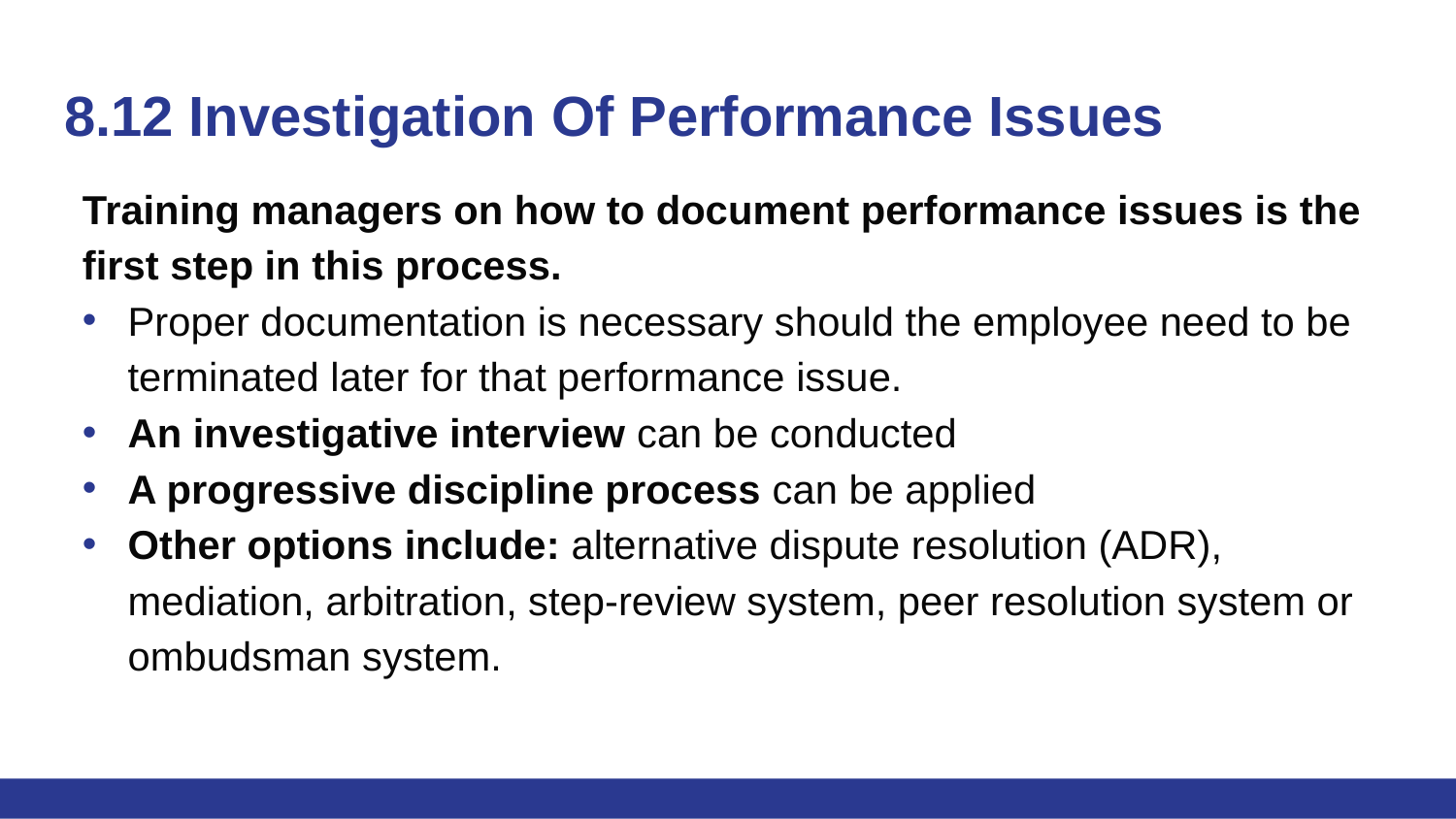

# 8.12 Investigation Of Performance Issues
Training managers on how to document performance issues is the first step in this process.
Proper documentation is necessary should the employee need to be terminated later for that performance issue.
An investigative interview can be conducted
A progressive discipline process can be applied
Other options include: alternative dispute resolution (ADR), mediation, arbitration, step-review system, peer resolution system or ombudsman system.